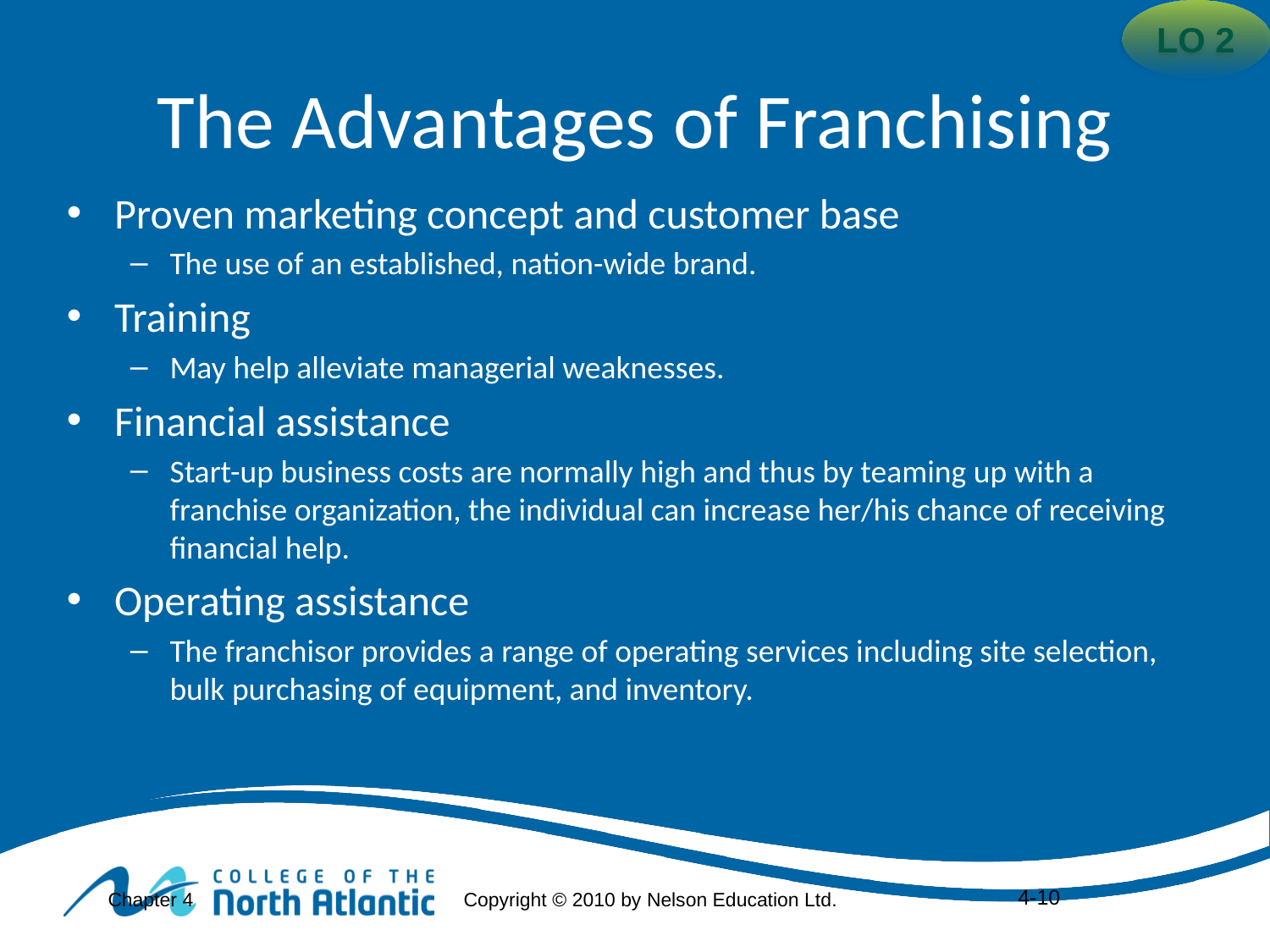

LO 2
# The Advantages of Franchising
Proven marketing concept and customer base
The use of an established, nation-wide brand.
Training
May help alleviate managerial weaknesses.
Financial assistance
Start-up business costs are normally high and thus by teaming up with a franchise organization, the individual can increase her/his chance of receiving financial help.
Operating assistance
The franchisor provides a range of operating services including site selection, bulk purchasing of equipment, and inventory.

4-10